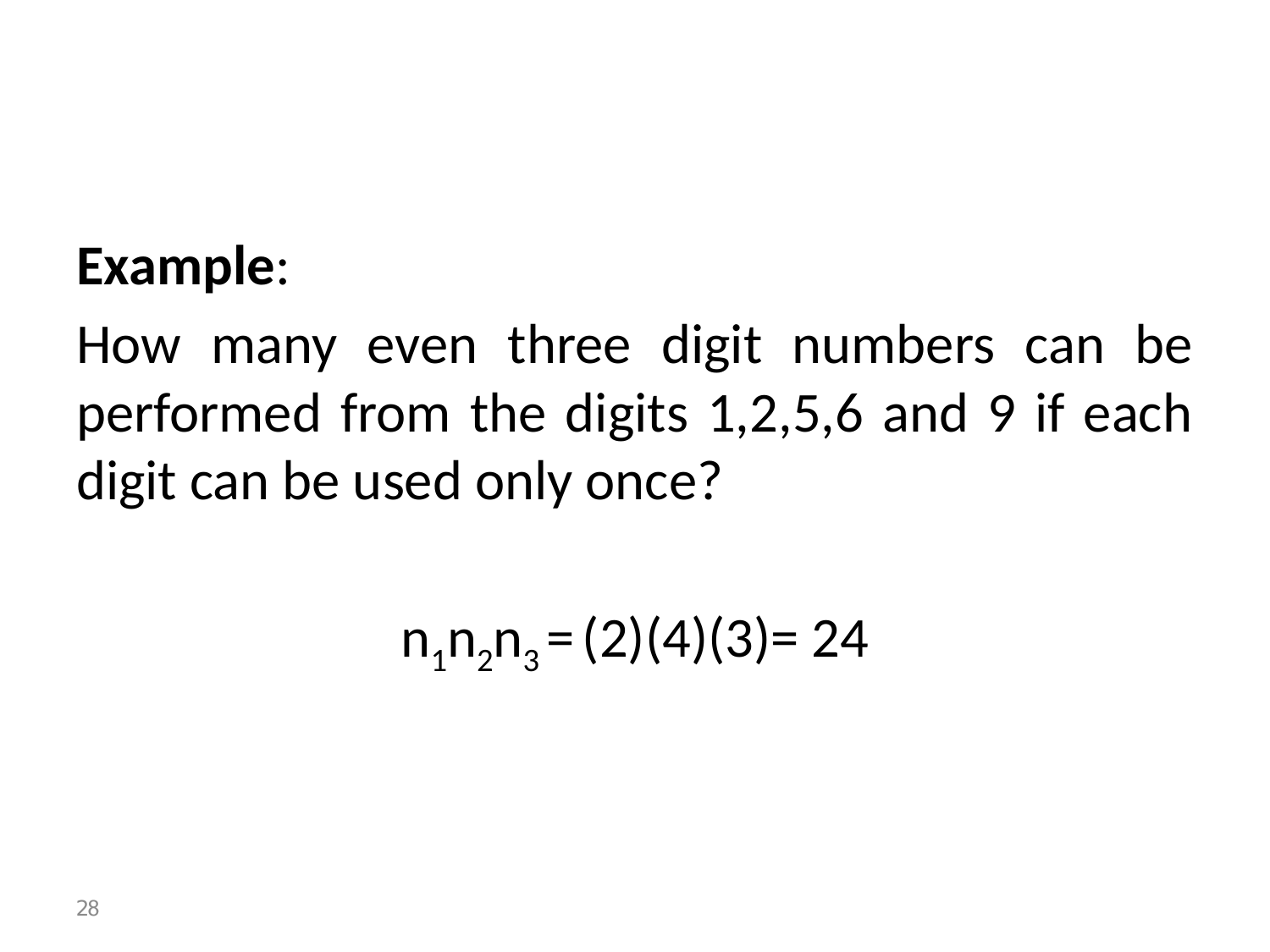

#
Example:
How many even three digit numbers can be performed from the digits 1,2,5,6 and 9 if each digit can be used only once?

n1n2n3 = (2)(4)(3)= 24
28